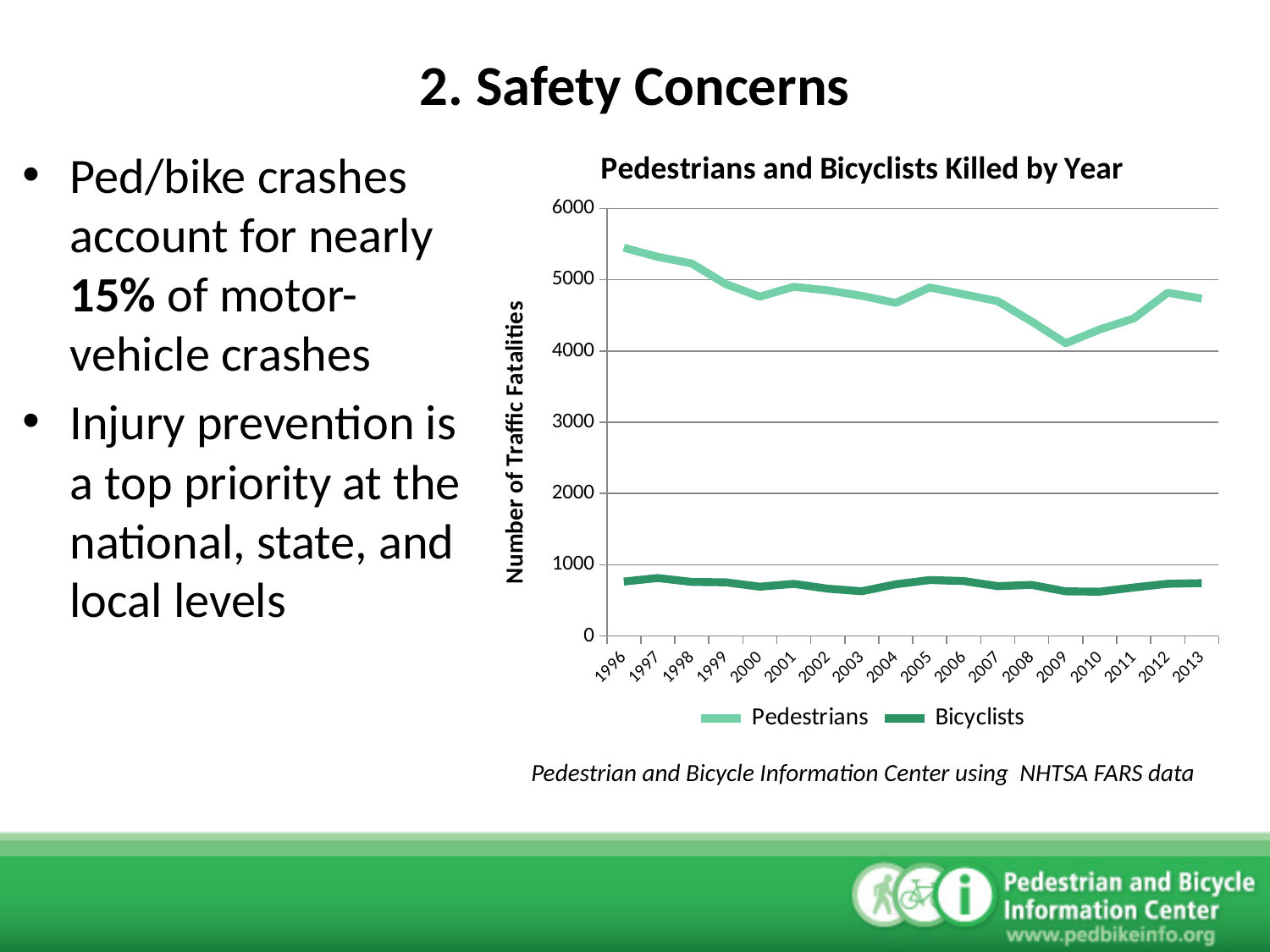

2. Safety Concerns

### Chart: Pedestrians and Bicyclists Killed by Year

| Category |  Pedestrians |  Bicyclists |
|---|---|---|
| 1996 | 5449.0 | 765.0 |
| 1997 | 5321.0 | 814.0 |
| 1998 | 5228.0 | 760.0 |
| 1999 | 4939.0 | 754.0 |
| 2000 | 4763.0 | 693.0 |
| 2001 | 4901.0 | 732.0 |
| 2002 | 4851.0 | 665.0 |
| 2003 | 4774.0 | 629.0 |
| 2004 | 4675.0 | 727.0 |
| 2005 | 4892.0 | 786.0 |
| 2006 | 4795.0 | 772.0 |
| 2007 | 4699.0 | 701.0 |
| 2008 | 4414.0 | 718.0 |
| 2009 | 4109.0 | 628.0 |
| 2010 | 4302.0 | 623.0 |
| 2011 | 4457.0 | 682.0 |
| 2012 | 4818.0 | 734.0 |
| 2013 | 4735.0 | 743.0 |
Ped/bike crashes account for nearly 15% of motor-vehicle crashes
Injury prevention is a top priority at the national, state, and local levels
Pedestrian and Bicycle Information Center using  NHTSA FARS data